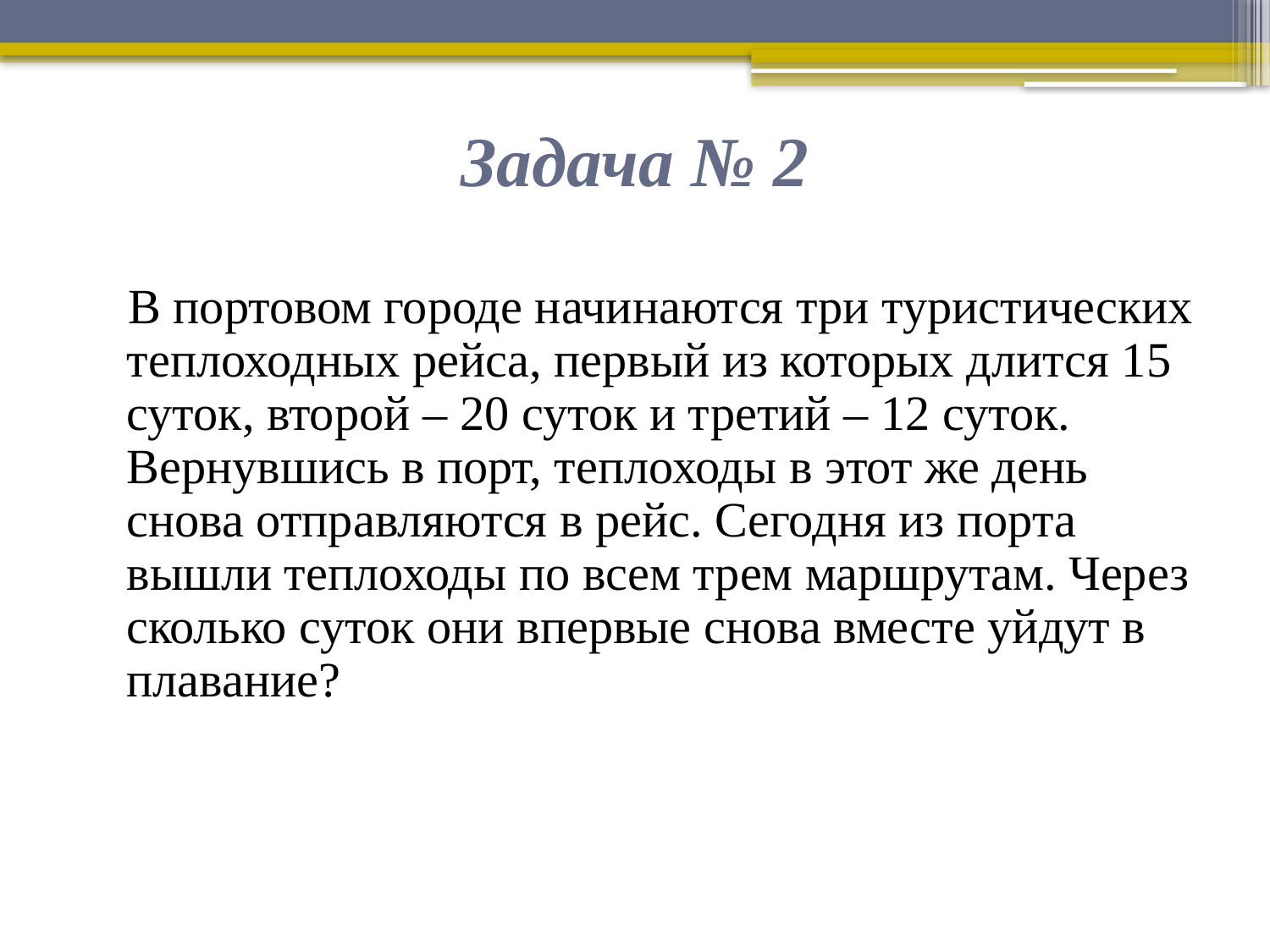

# Задача № 2
   В портовом городе начинаются три туристических теплоходных рейса, первый из которых длится 15 суток, второй – 20 суток и третий – 12 суток. Вернувшись в порт, теплоходы в этот же день снова отправляются в рейс. Сегодня из порта вышли теплоходы по всем трем маршрутам. Через сколько суток они впервые снова вместе уйдут в плавание?